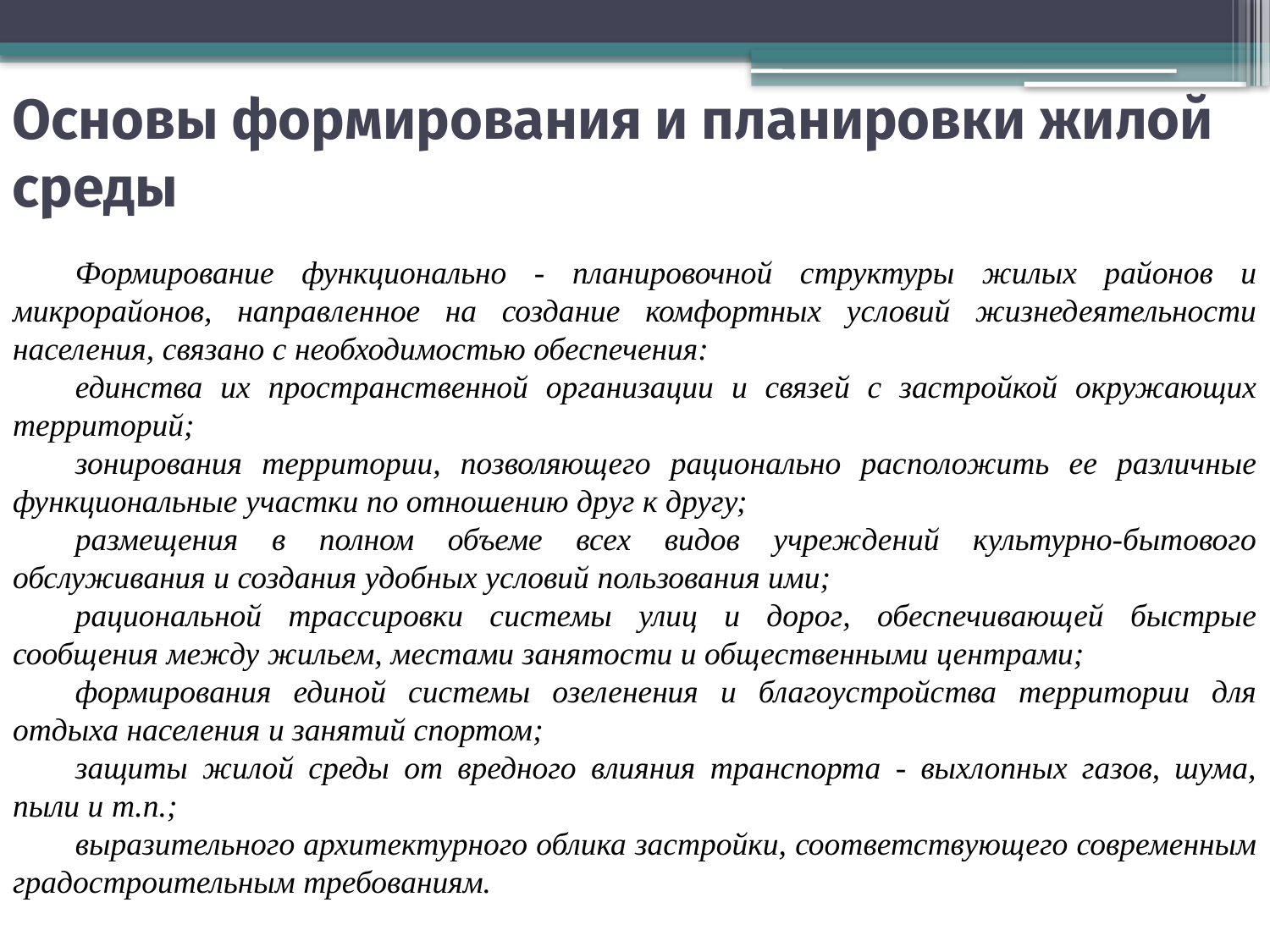

# Основы формирования и планировки жилой среды
Формирование функционально - планировочной структуры жилых районов и микрорайонов, направленное на создание комфортных условий жизнедеятельности населения, связано с необходимостью обеспечения:
единства их пространственной организации и связей с застройкой окружающих территорий;
зонирования территории, позволяющего рационально расположить ее различные функциональные участки по отношению друг к другу;
размещения в полном объеме всех видов учреждений культурно-бытового обслуживания и создания удобных условий пользования ими;
рациональной трассировки системы улиц и дорог, обеспечивающей быстрые сообщения между жильем, местами занятости и общественными центрами;
формирования единой системы озеленения и благоустройства территории для отдыха населения и занятий спортом;
защиты жилой среды от вредного влияния транспорта - выхлопных газов, шума, пыли и т.п.;
выразительного архитектурного облика застройки, соответствующего современным градостроительным требованиям.